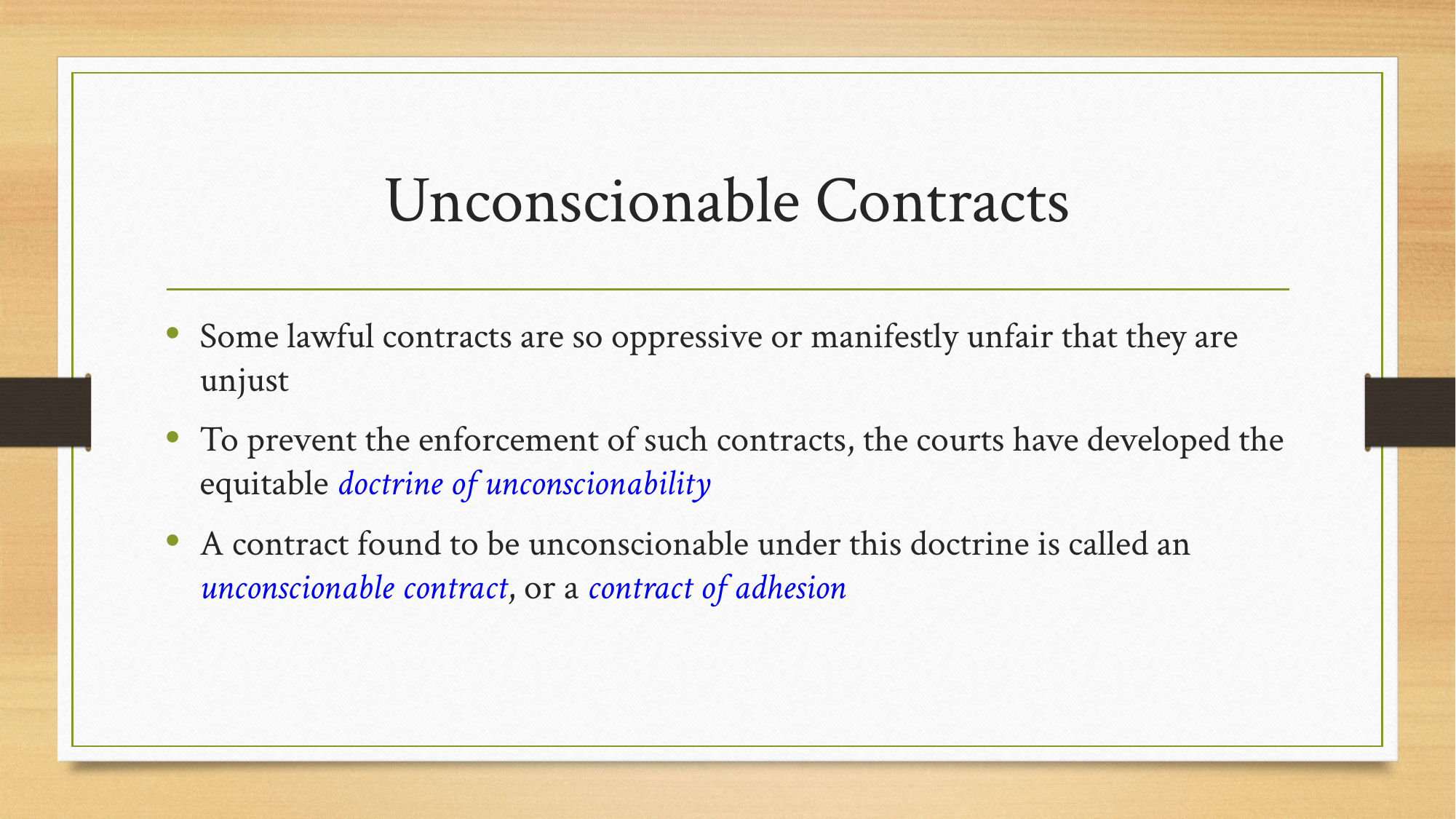

# Unconscionable Contracts
Some lawful contracts are so oppressive or manifestly unfair that they are unjust
To prevent the enforcement of such contracts, the courts have developed the equitable doctrine of unconscionability
A contract found to be unconscionable under this doctrine is called an unconscionable contract, or a contract of adhesion